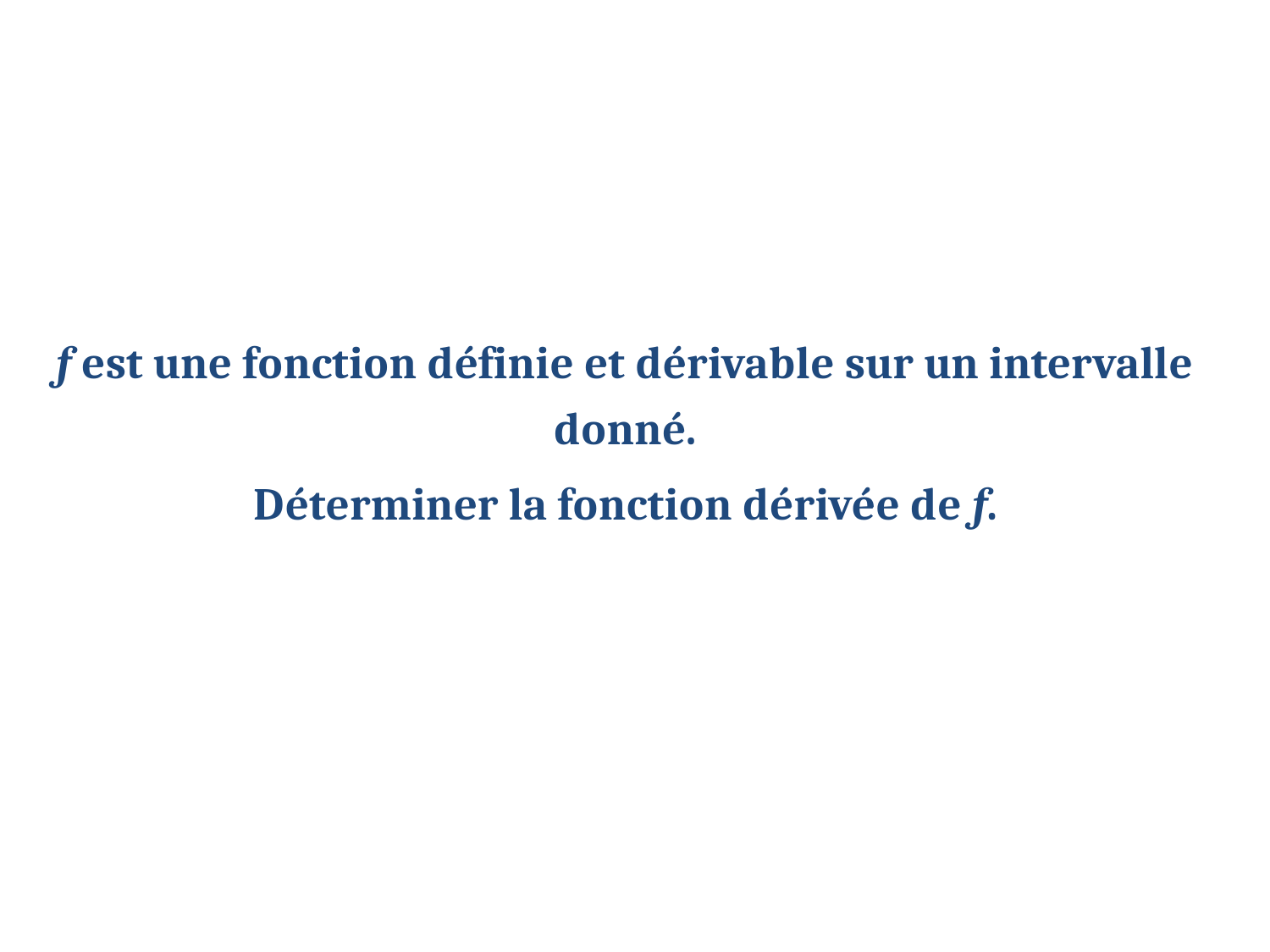

f est une fonction définie et dérivable sur un intervalle donné.
Déterminer la fonction dérivée de f.